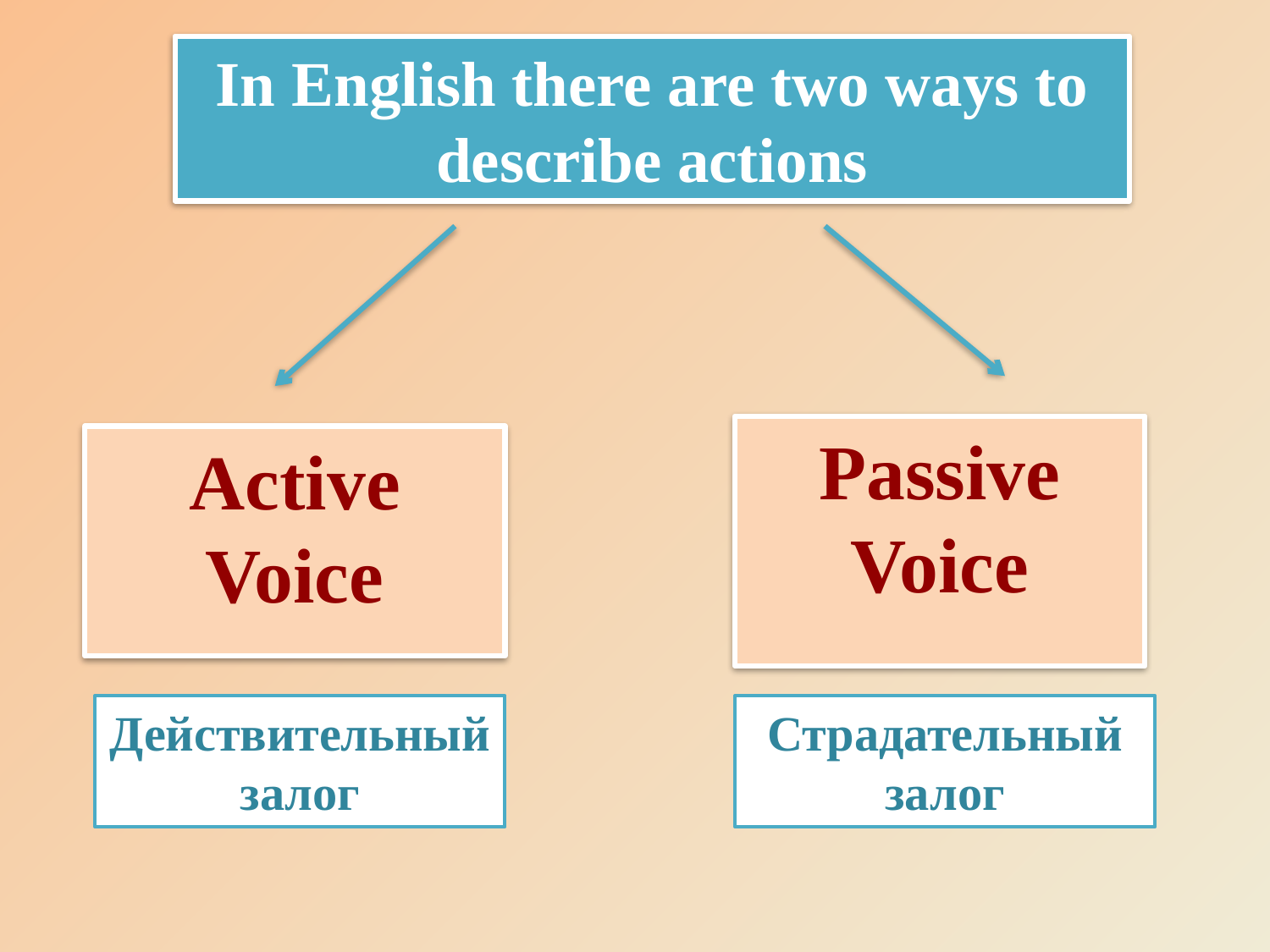

In English there are two ways to describe actions
Passive Voice
Active Voice
Действительный залог
Страдательный залог